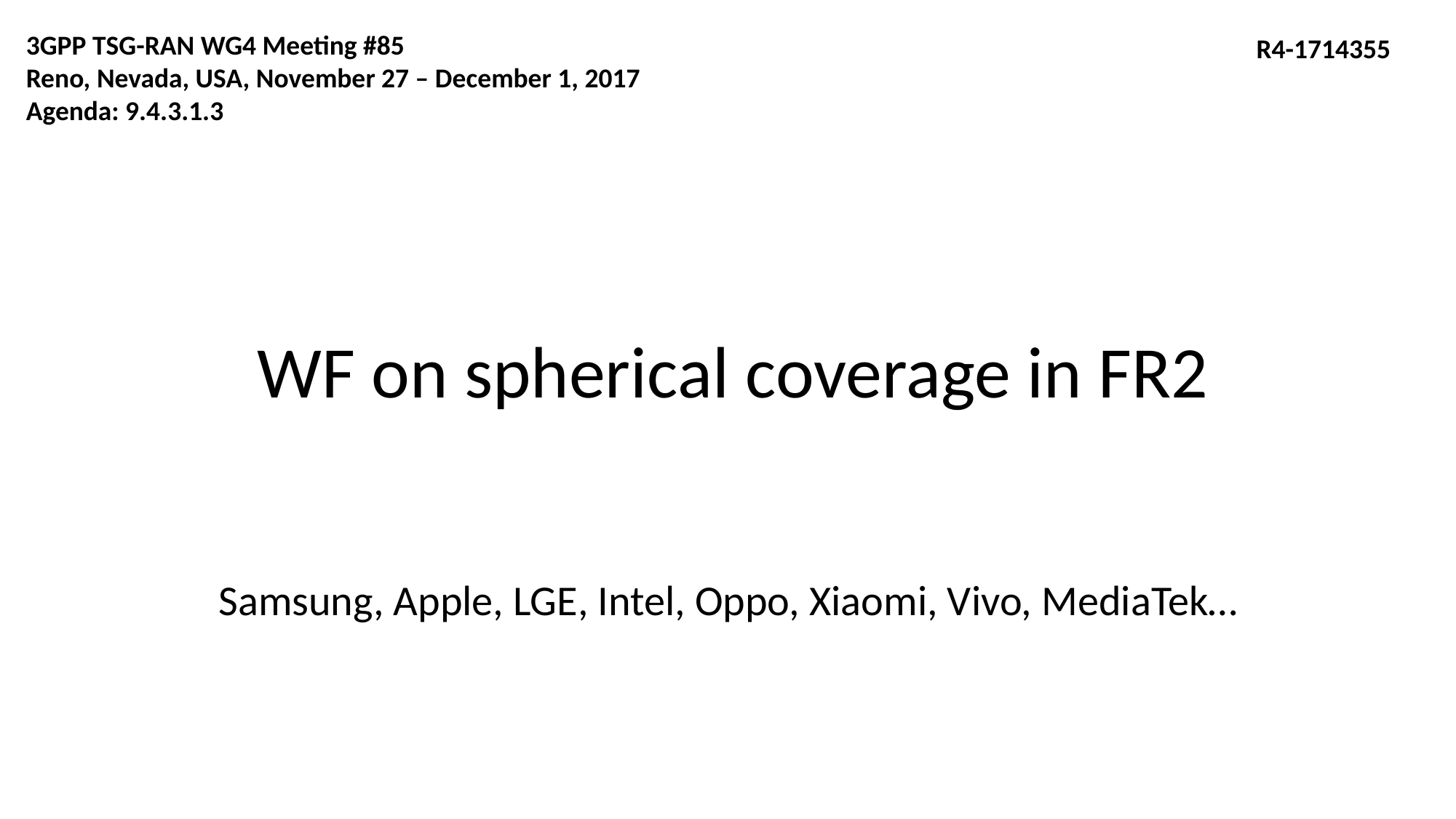

3GPP TSG-RAN WG4 Meeting #85
Reno, Nevada, USA, November 27 – December 1, 2017
Agenda: 9.4.3.1.3
R4-1714355
# WF on spherical coverage in FR2
Samsung, Apple, LGE, Intel, Oppo, Xiaomi, Vivo, MediaTek…